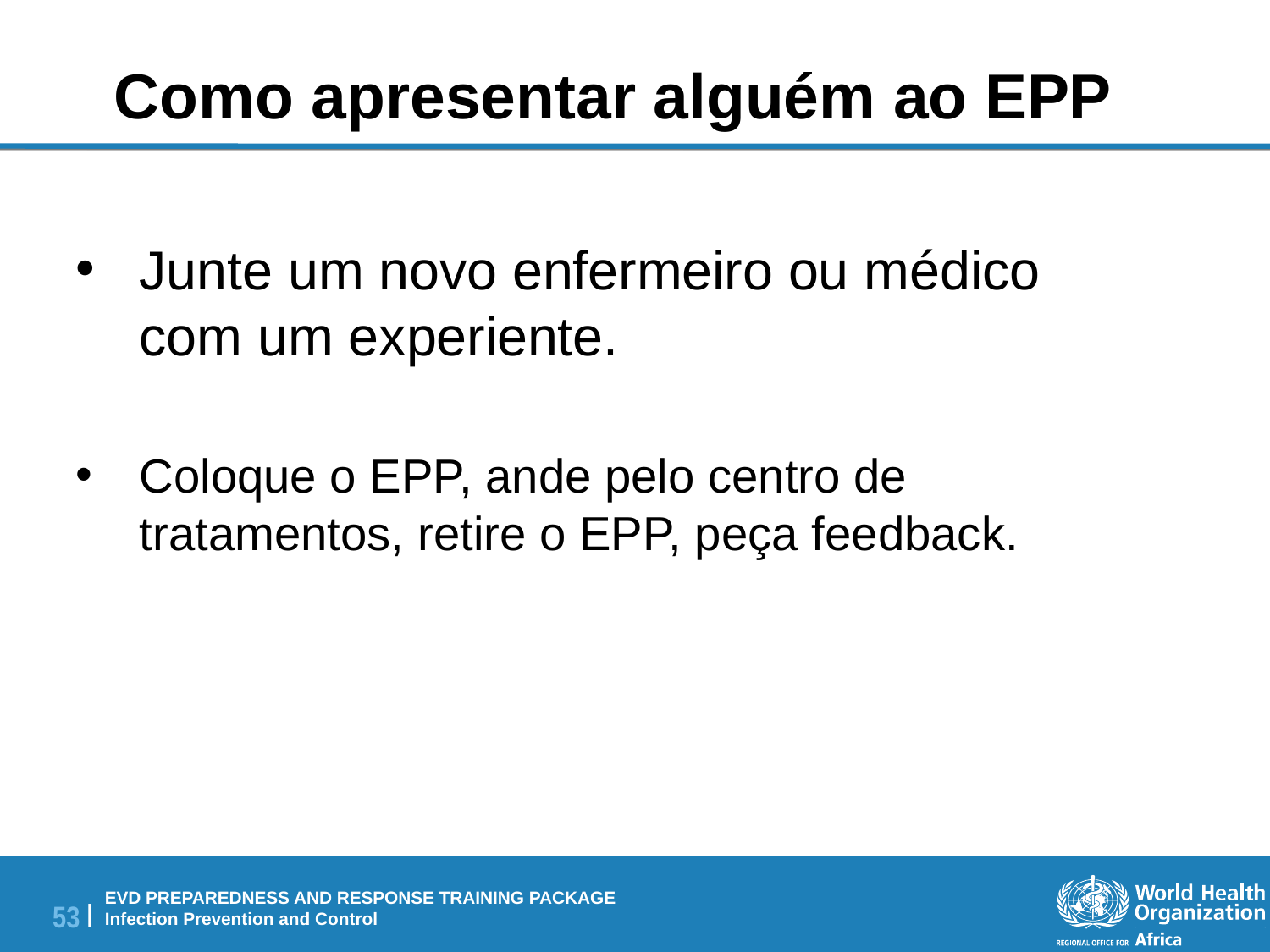

# Como apresentar alguém ao EPP
Junte um novo enfermeiro ou médico com um experiente.

Coloque o EPP, ande pelo centro de tratamentos, retire o EPP, peça feedback.